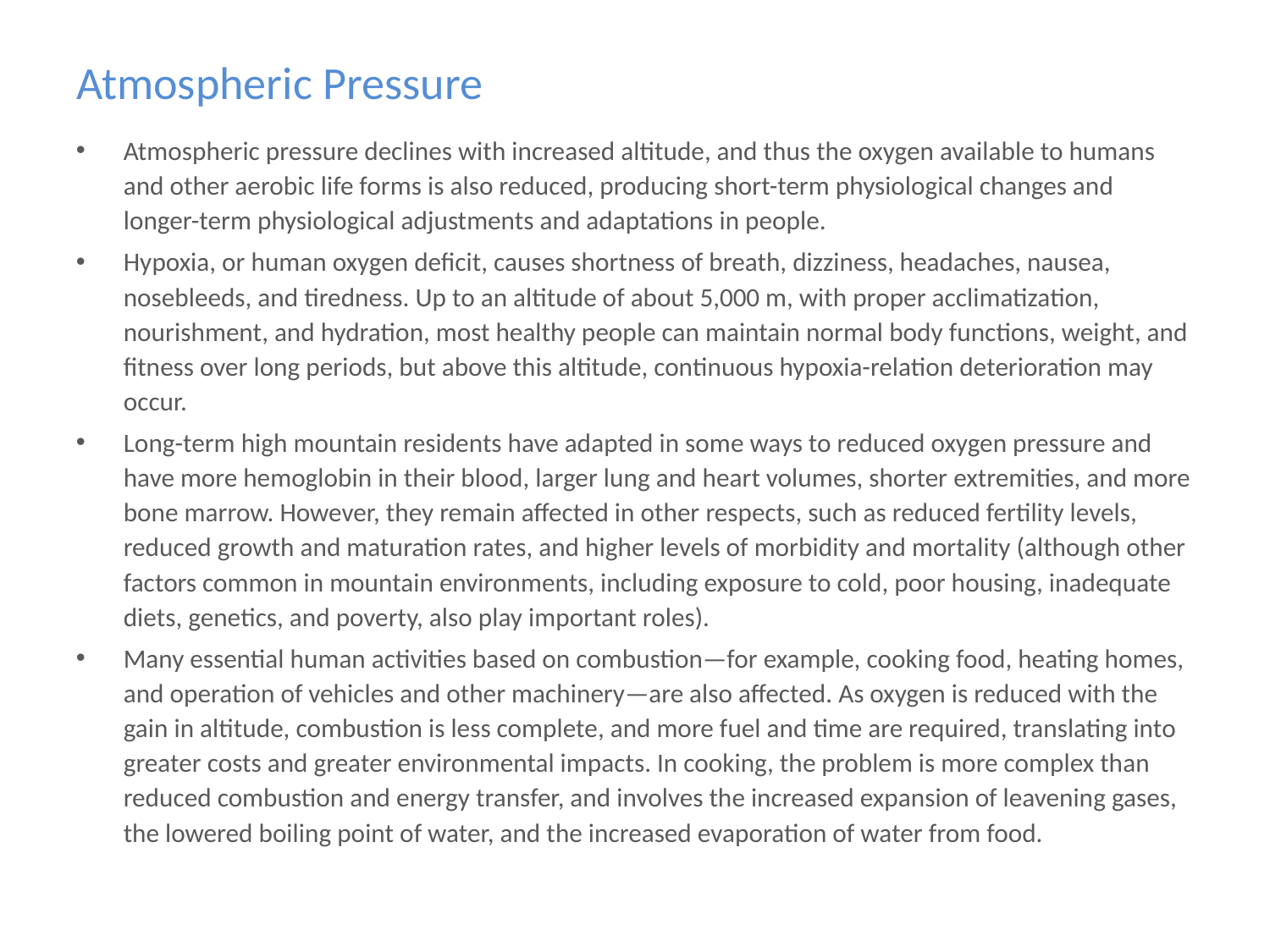

# Atmospheric Pressure
Atmospheric pressure declines with increased altitude, and thus the oxygen available to humans and other aerobic life forms is also reduced, producing short-term physiological changes and longer-term physiological adjustments and adaptations in people.
Hypoxia, or human oxygen deficit, causes shortness of breath, dizziness, headaches, nausea, nosebleeds, and tiredness. Up to an altitude of about 5,000 m, with proper acclimatization, nourishment, and hydration, most healthy people can maintain normal body functions, weight, and fitness over long periods, but above this altitude, continuous hypoxia-relation deterioration may occur.
Long-term high mountain residents have adapted in some ways to reduced oxygen pressure and have more hemoglobin in their blood, larger lung and heart volumes, shorter extremities, and more bone marrow. However, they remain affected in other respects, such as reduced fertility levels, reduced growth and maturation rates, and higher levels of morbidity and mortality (although other factors common in mountain environments, including exposure to cold, poor housing, inadequate diets, genetics, and poverty, also play important roles).
Many essential human activities based on combustion—for example, cooking food, heating homes, and operation of vehicles and other machinery—are also affected. As oxygen is reduced with the gain in altitude, combustion is less complete, and more fuel and time are required, translating into greater costs and greater environmental impacts. In cooking, the problem is more complex than reduced combustion and energy transfer, and involves the increased expansion of leavening gases, the lowered boiling point of water, and the increased evaporation of water from food.